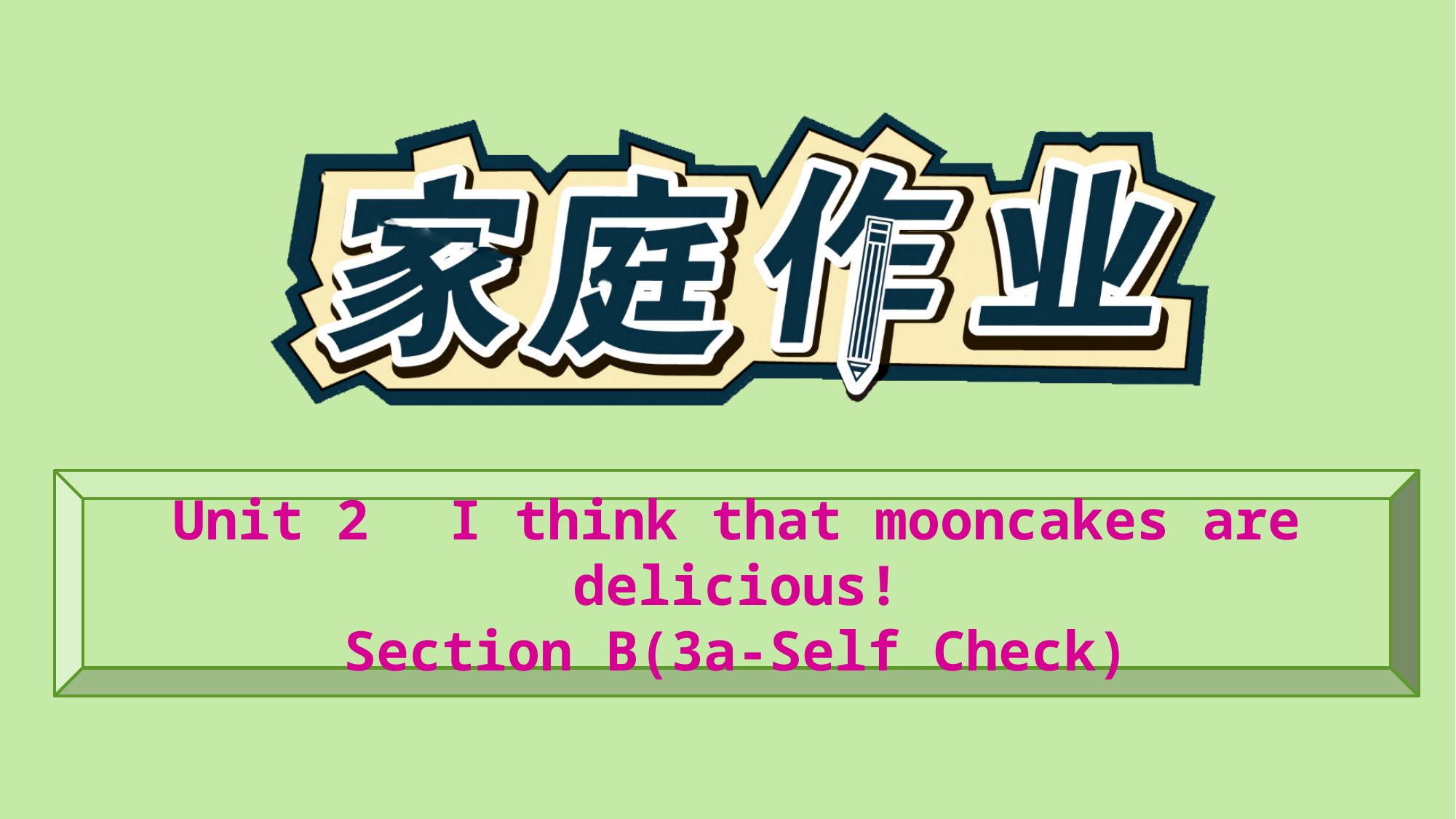

Unit 2　I think that mooncakes are delicious!
Section B(3a-Self Check)